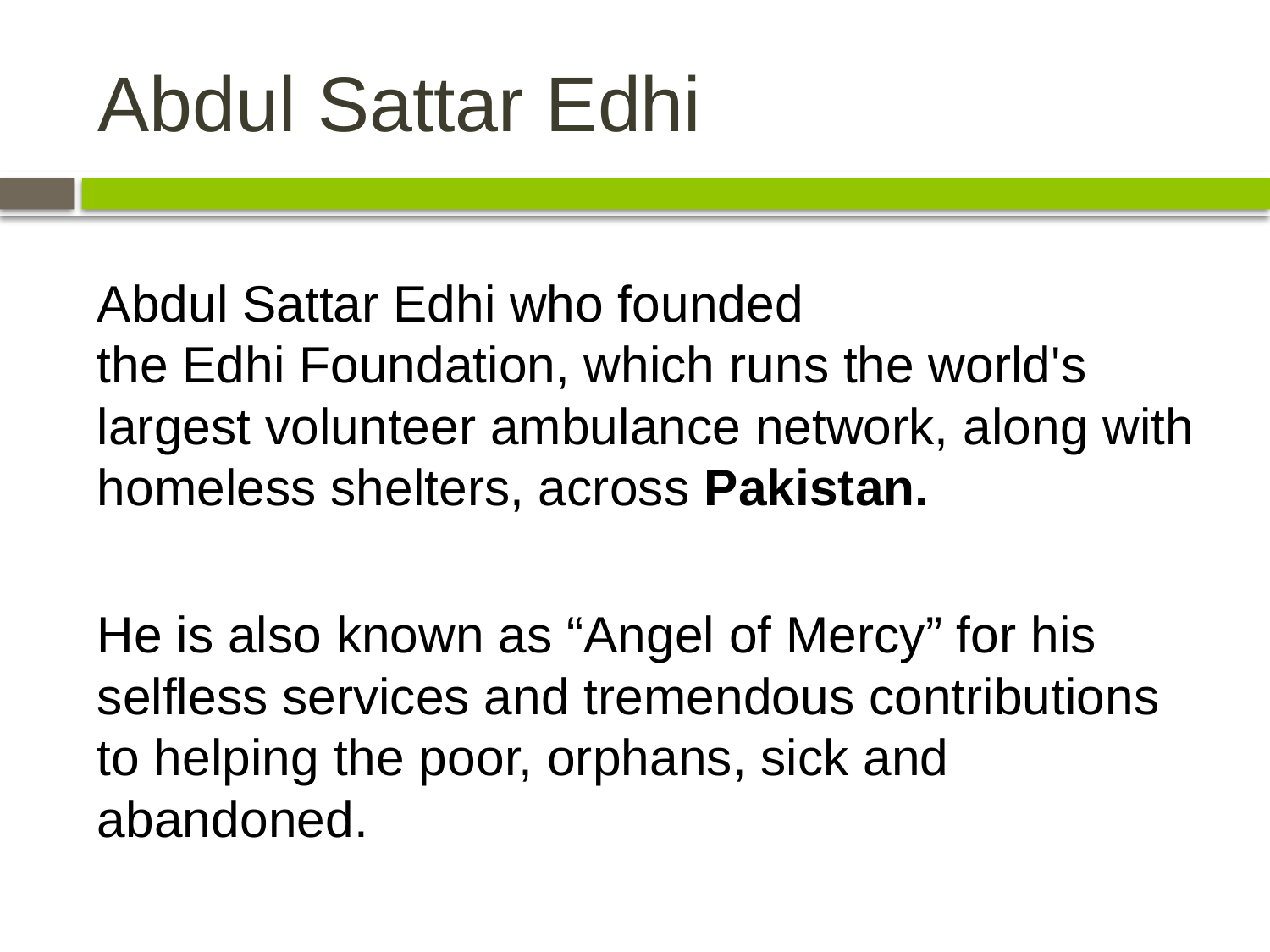

# Abdul Sattar Edhi
Abdul Sattar Edhi who founded the Edhi Foundation, which runs the world's largest volunteer ambulance network, along with homeless shelters, across Pakistan.

He is also known as “Angel of Mercy” for his selfless services and tremendous contributions to helping the poor, orphans, sick and abandoned.